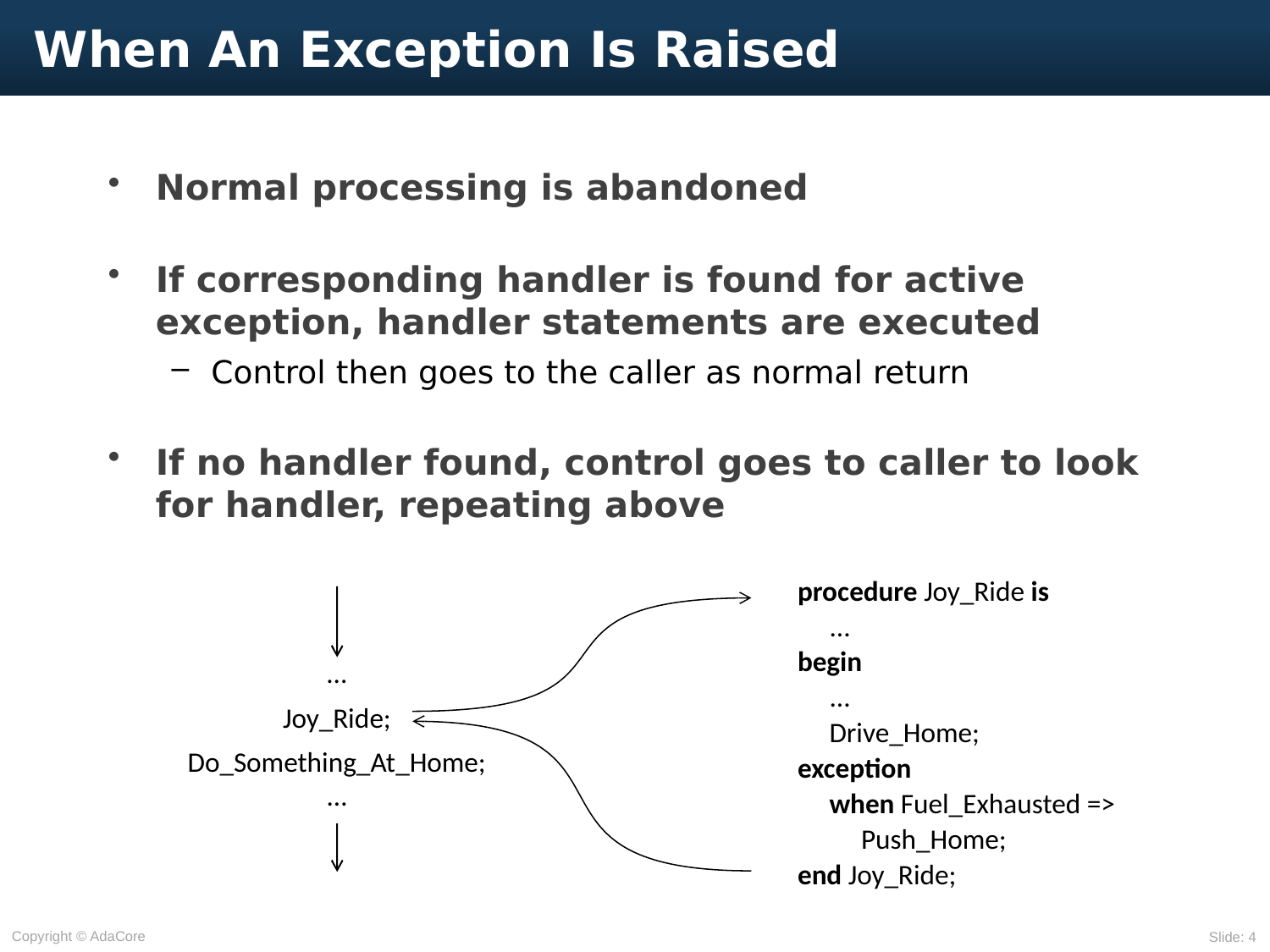

# When An Exception Is Raised
Normal processing is abandoned
If corresponding handler is found for active exception, handler statements are executed
Control then goes to the caller as normal return
If no handler found, control goes to caller to look for handler, repeating above
procedure Joy_Ride is
	...
begin
	...
	Drive_Home;
exception
	when Fuel_Exhausted =>
		Push_Home;
end Joy_Ride;

...
Joy_Ride;
Do_Something_At_Home;
…